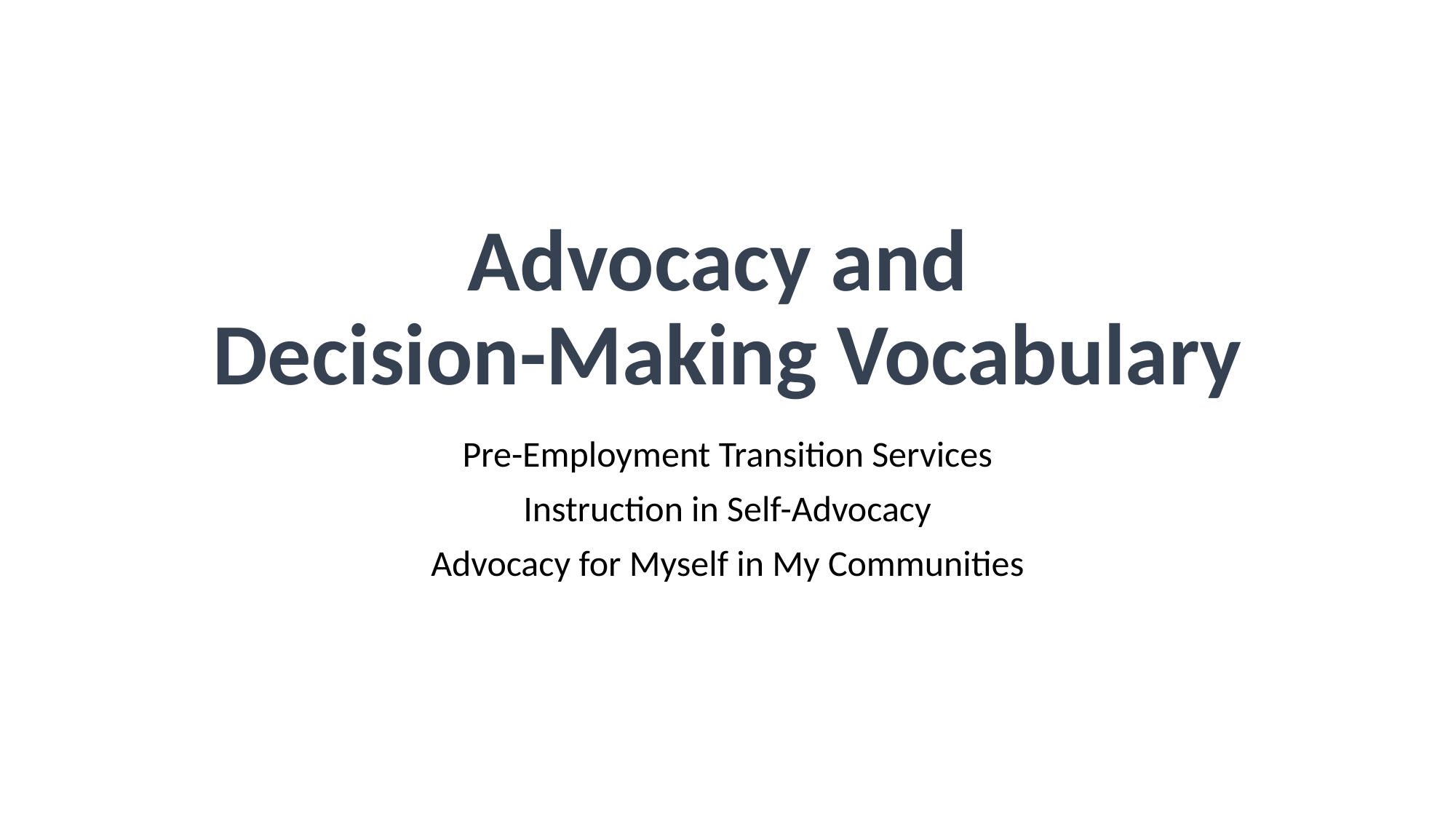

# Advocacy and Decision-Making Vocabulary
Pre-Employment Transition Services
Instruction in Self-Advocacy
Advocacy for Myself in My Communities